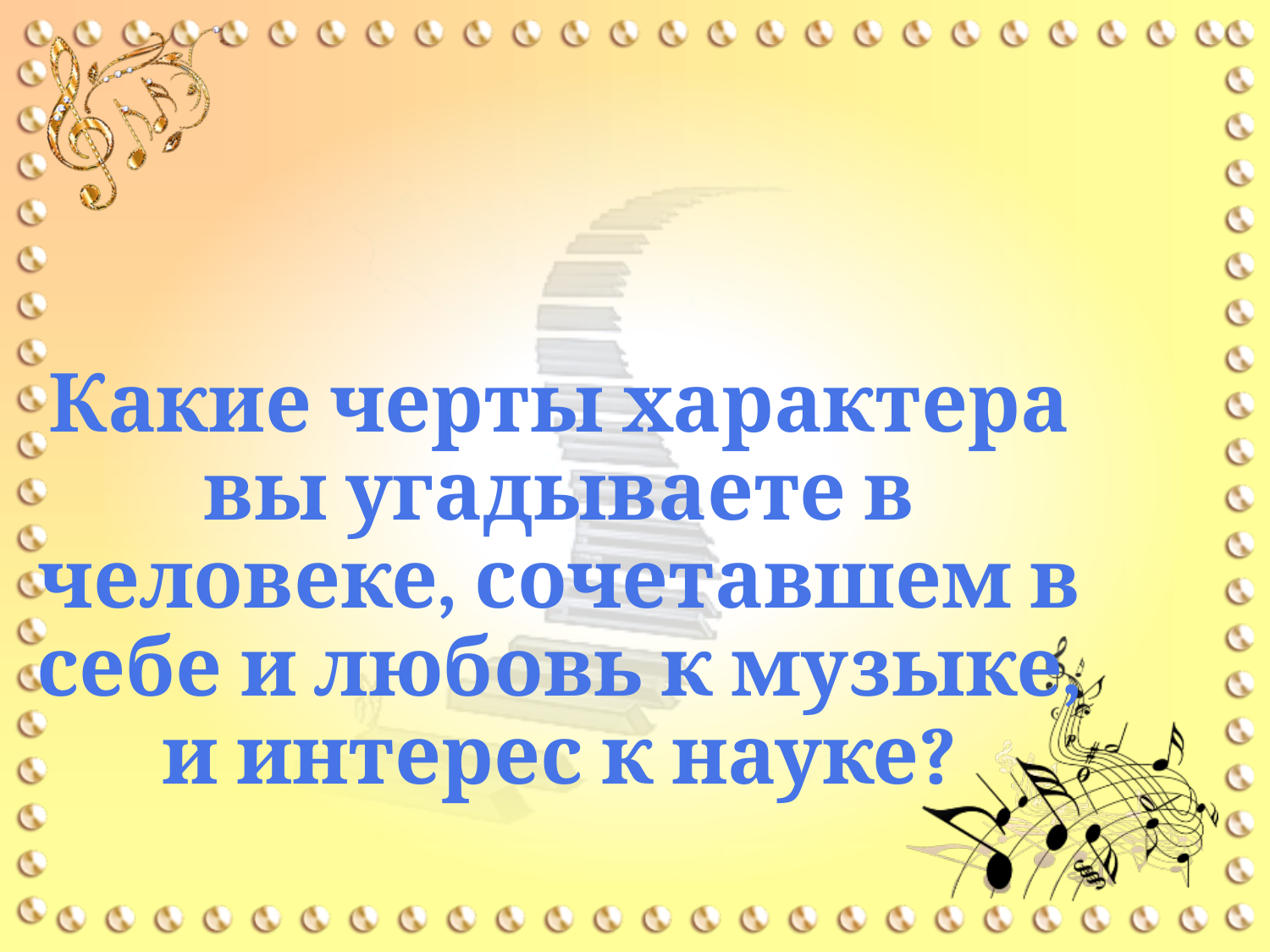

# Какие черты характера вы угадываете в человеке, сочетавшем в себе и любовь к музыке, и интерес к науке?